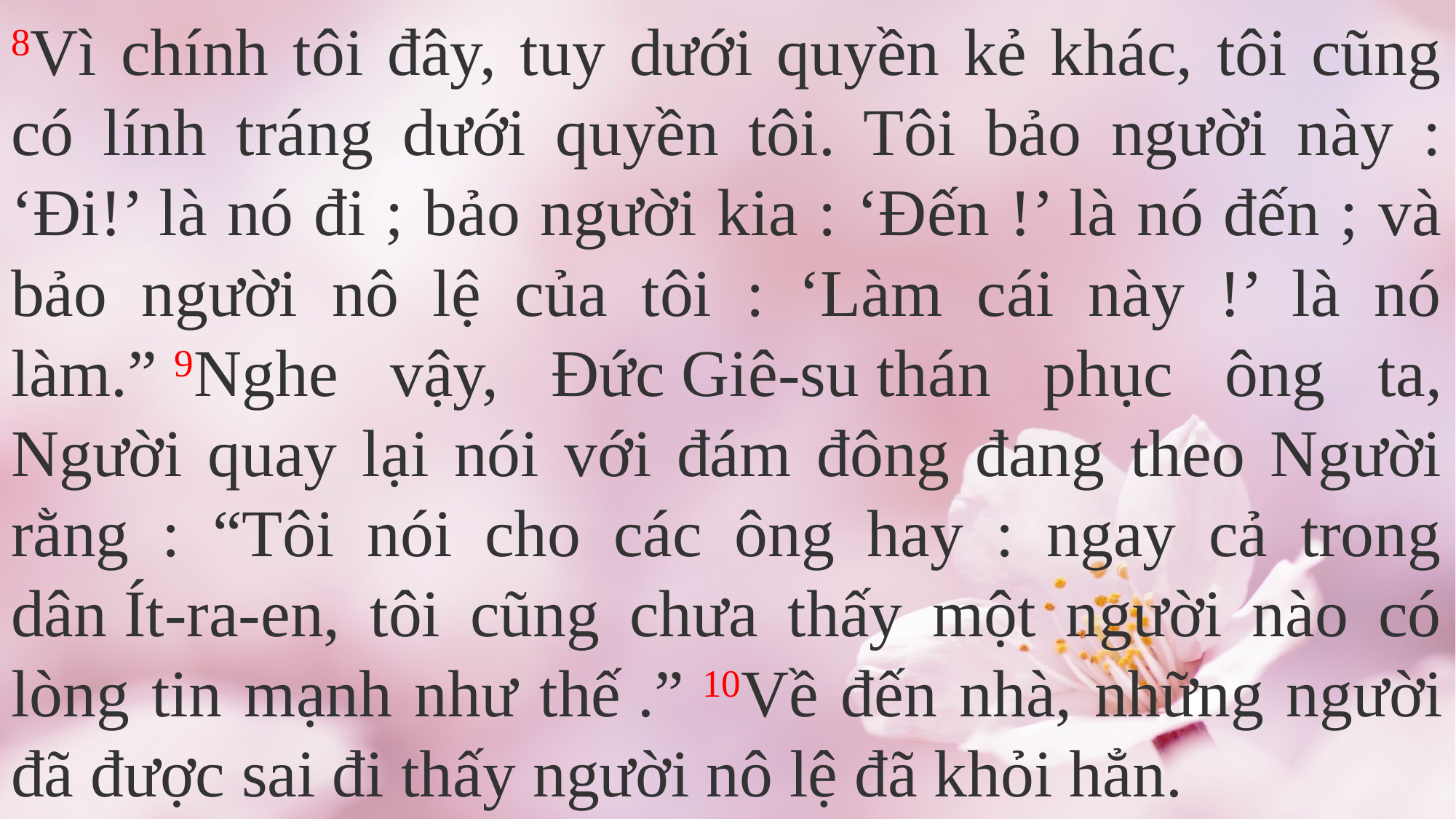

8Vì chính tôi đây, tuy dưới quyền kẻ khác, tôi cũng có lính tráng dưới quyền tôi. Tôi bảo người này : ‘Đi!’ là nó đi ; bảo người kia : ‘Đến !’ là nó đến ; và bảo người nô lệ của tôi : ‘Làm cái này !’ là nó làm.” 9Nghe vậy, Đức Giê-su thán phục ông ta, Người quay lại nói với đám đông đang theo Người rằng : “Tôi nói cho các ông hay : ngay cả trong dân Ít-ra-en, tôi cũng chưa thấy một người nào có lòng tin mạnh như thế .” 10Về đến nhà, những người đã được sai đi thấy người nô lệ đã khỏi hẳn.